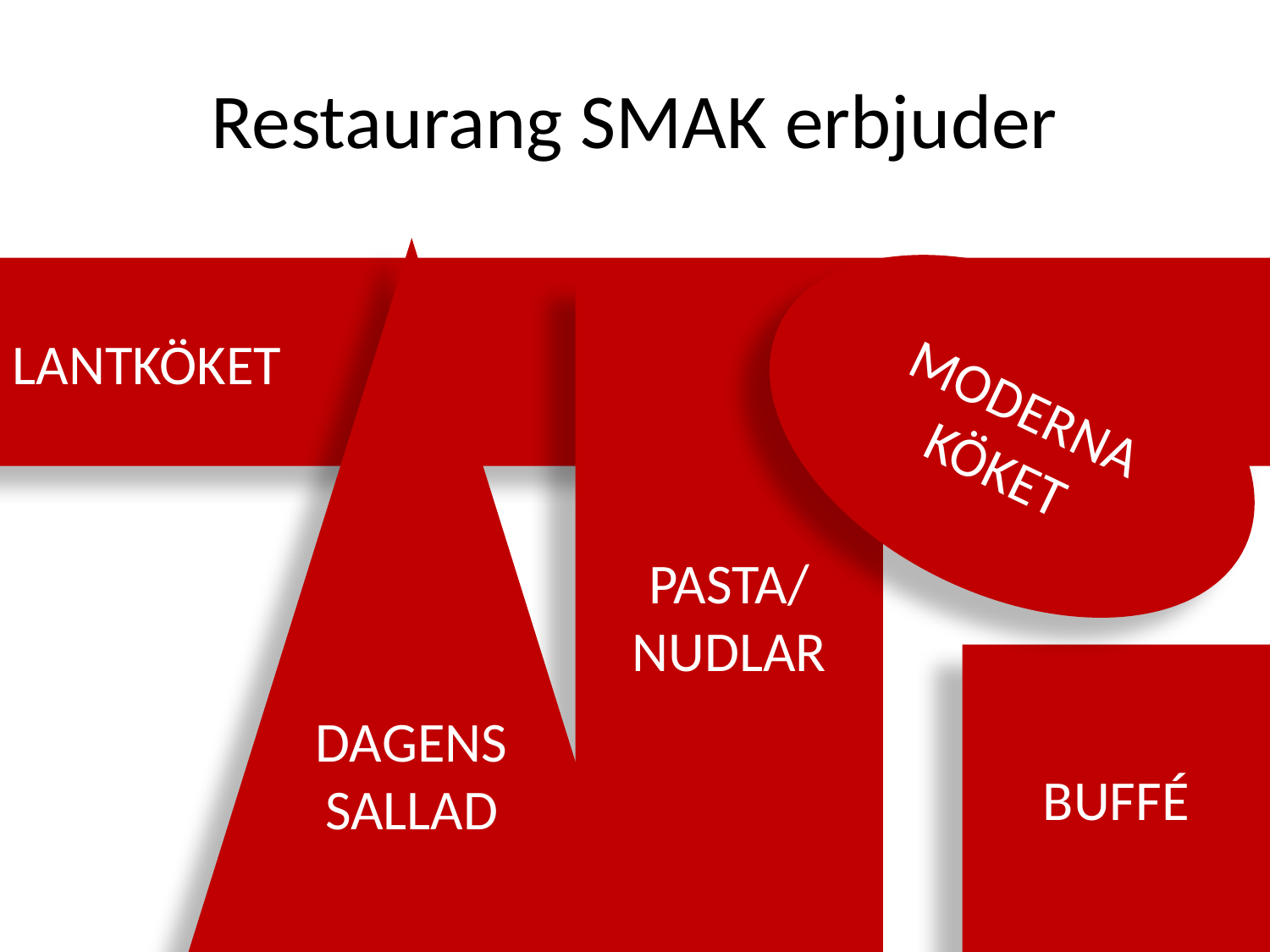

# Restaurang SMAK erbjuder
DAGENS SALLAD
LANTKÖKET
PASTA/
NUDLAR
MODERNA KÖKET
BUFFÉ